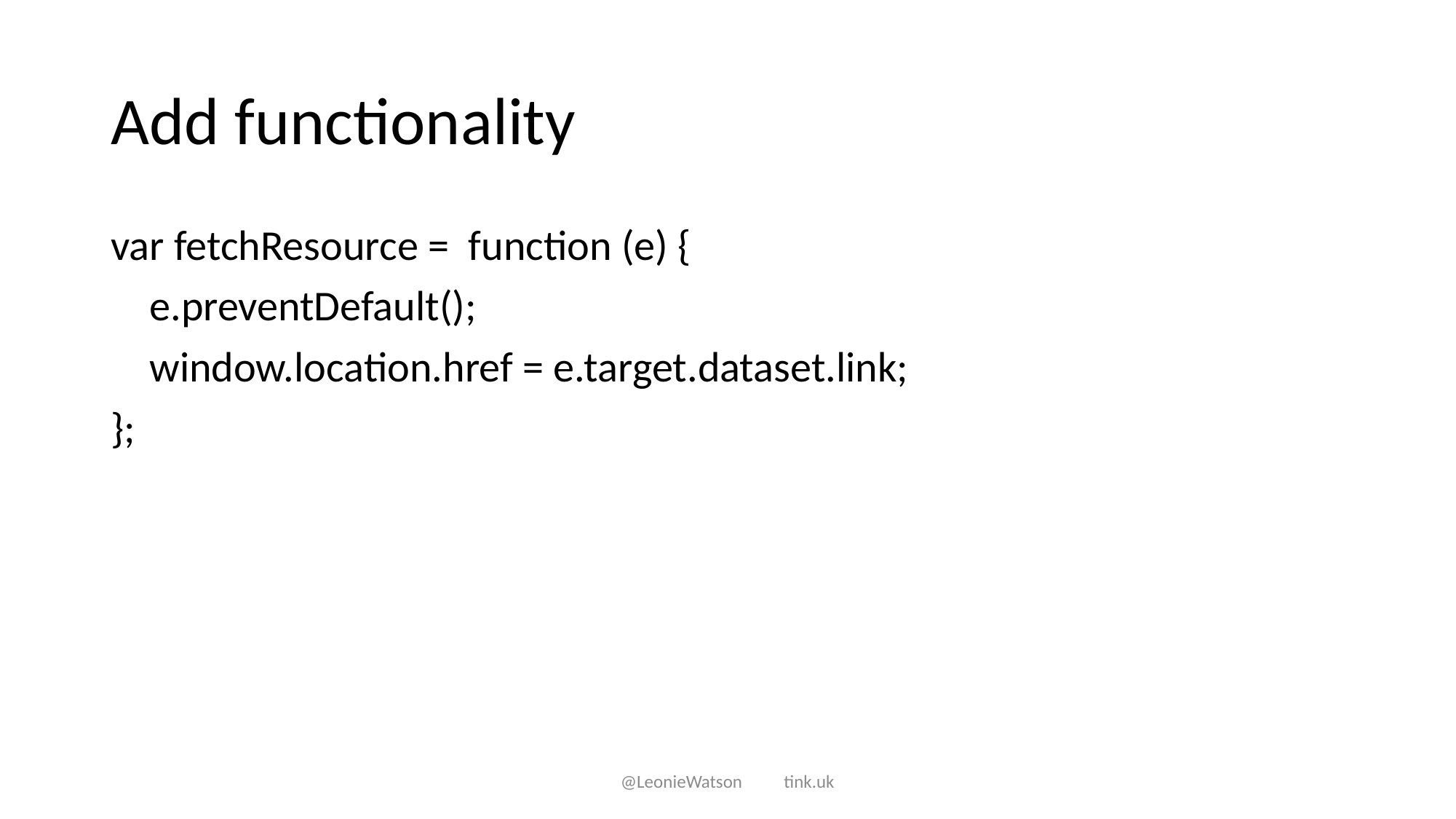

# Add functionality
var fetchResource =  function (e) {
    e.preventDefault();
    window.location.href = e.target.dataset.link;
};

@LeonieWatson          tink.uk